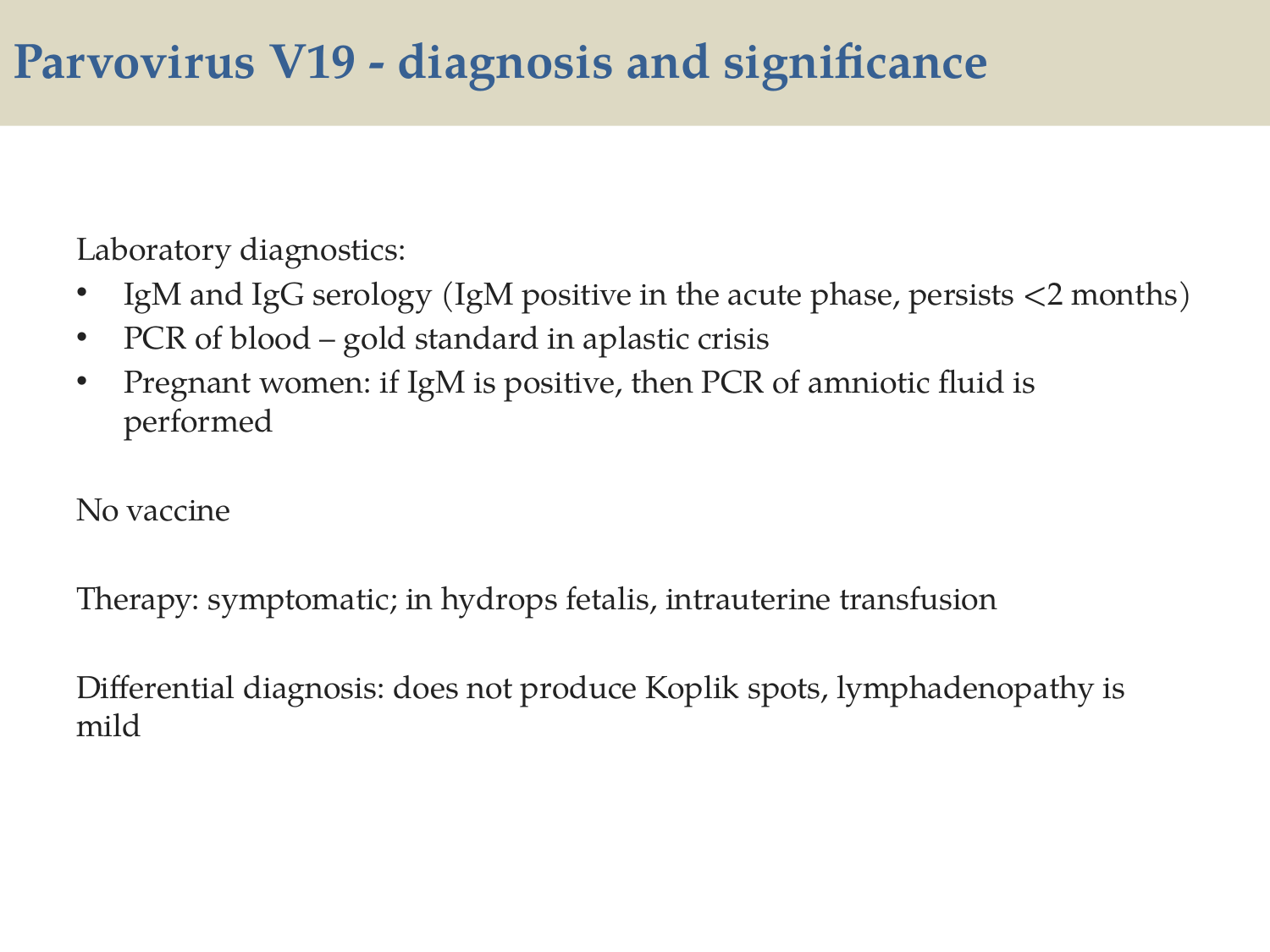

# Parvovirus V19 - diagnosis and significance
Laboratory diagnostics:
IgM and IgG serology (IgM positive in the acute phase, persists <2 months)
PCR of blood – gold standard in aplastic crisis
Pregnant women: if IgM is positive, then PCR of amniotic fluid is performed

No vaccine

Therapy: symptomatic; in hydrops fetalis, intrauterine transfusion

Differential diagnosis: does not produce Koplik spots, lymphadenopathy is mild